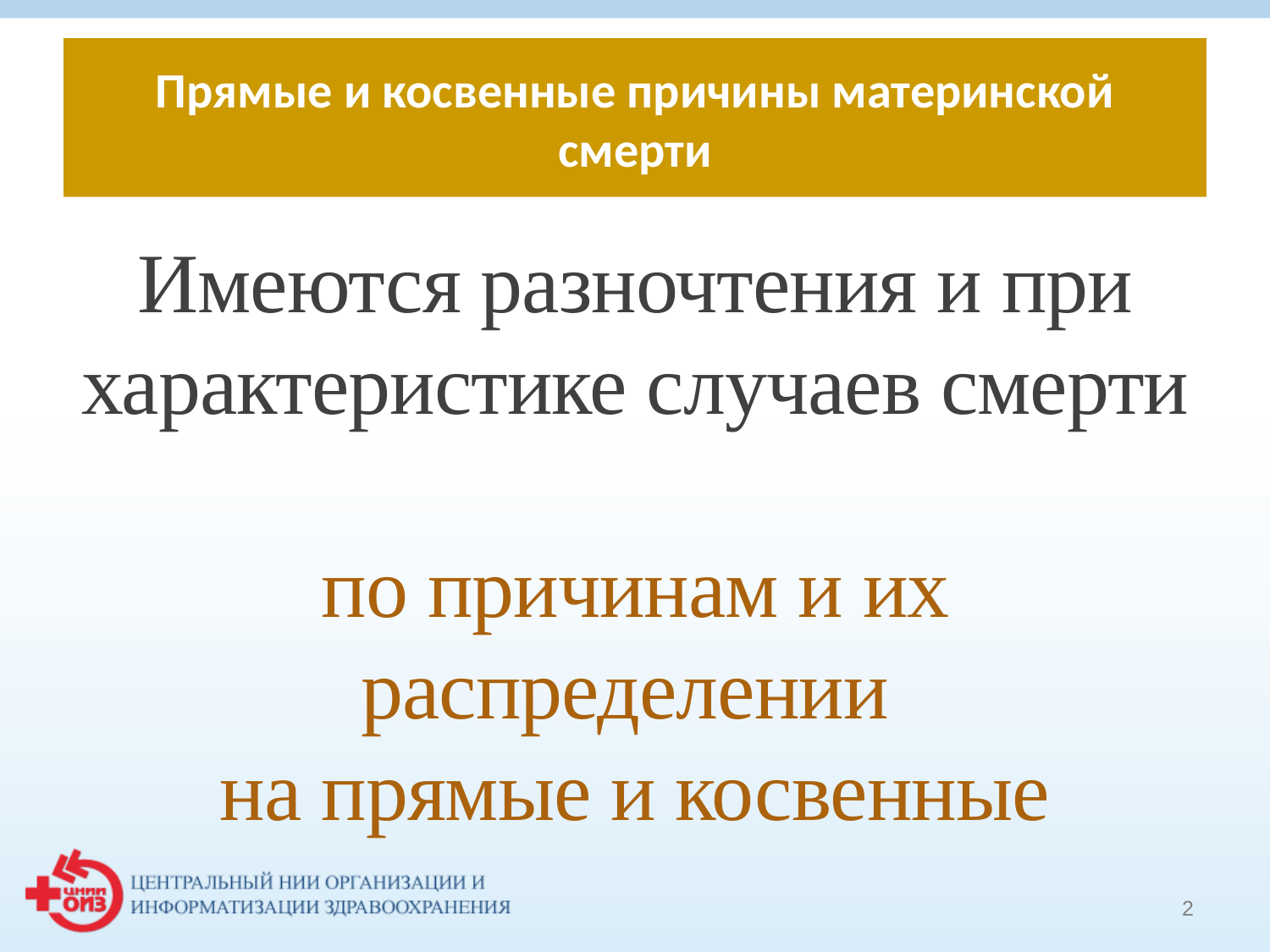

# Прямые и косвенные причины материнской смерти
Имеются разночтения и при характеристике случаев смерти
по причинам и их распределении
на прямые и косвенные
2